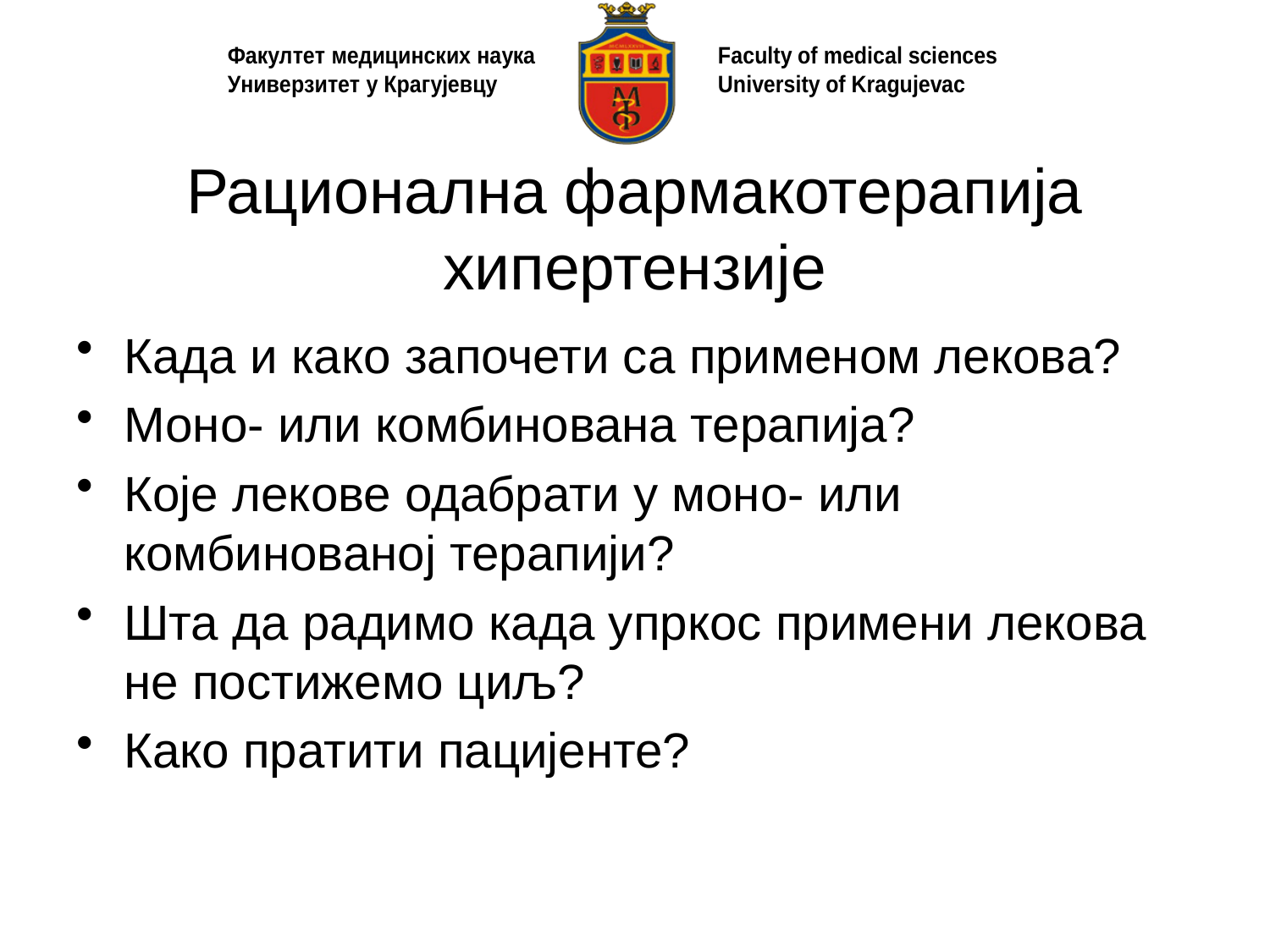

# Рационална фармакотерапија хипертензије
Када и како започети са применом лекова?
Моно- или комбинована терапија?
Које лекове одабрати у моно- или комбинованој терапији?
Шта да радимо када упркос примени лекова не постижемо циљ?
Како пратити пацијенте?